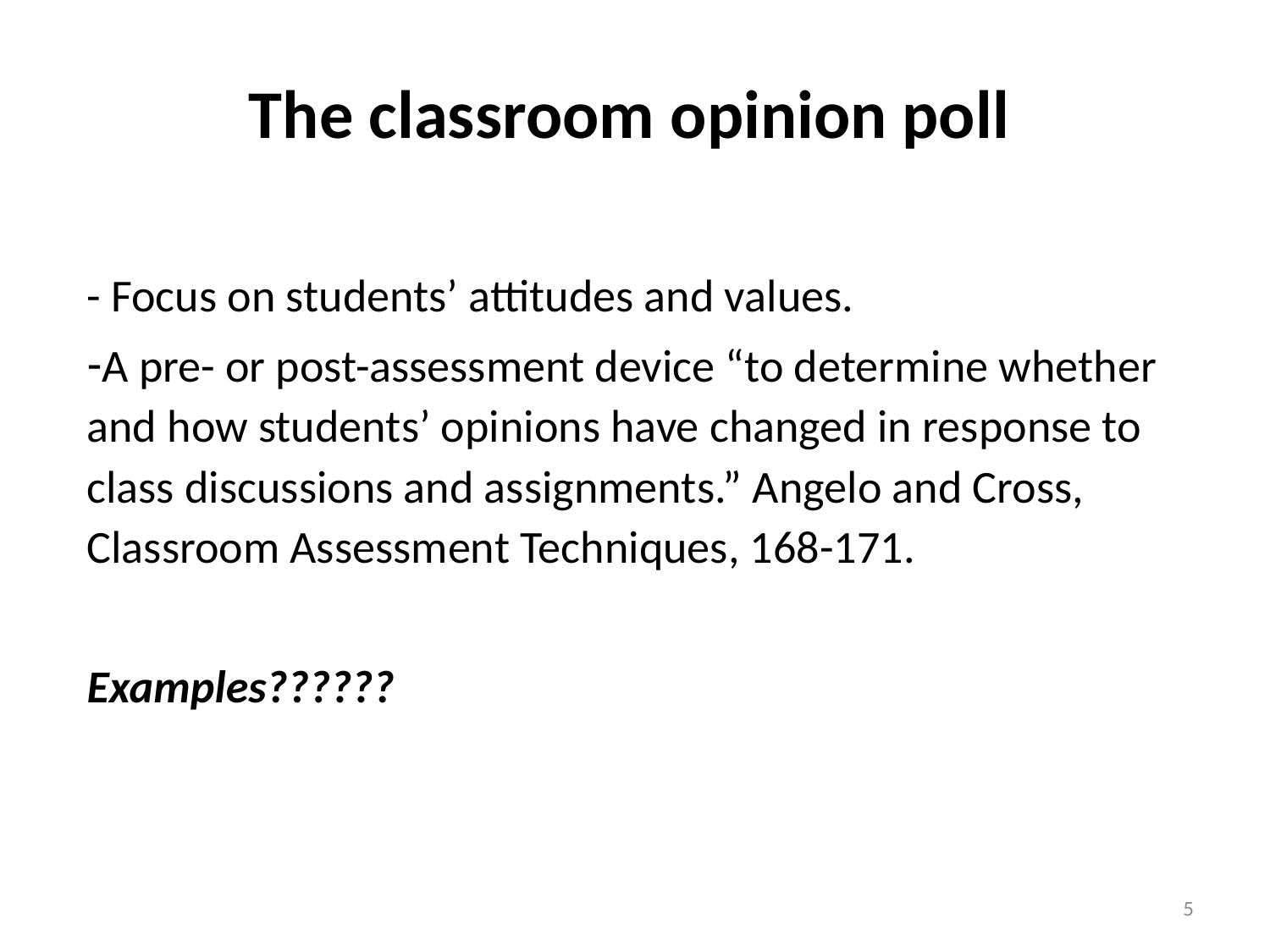

# The classroom opinion poll

- Focus on students’ attitudes and values.
A pre- or post-assessment device “to determine whether and how students’ opinions have changed in response to class discussions and assignments.” Angelo and Cross, Classroom Assessment Techniques, 168-171.

Examples??????
5